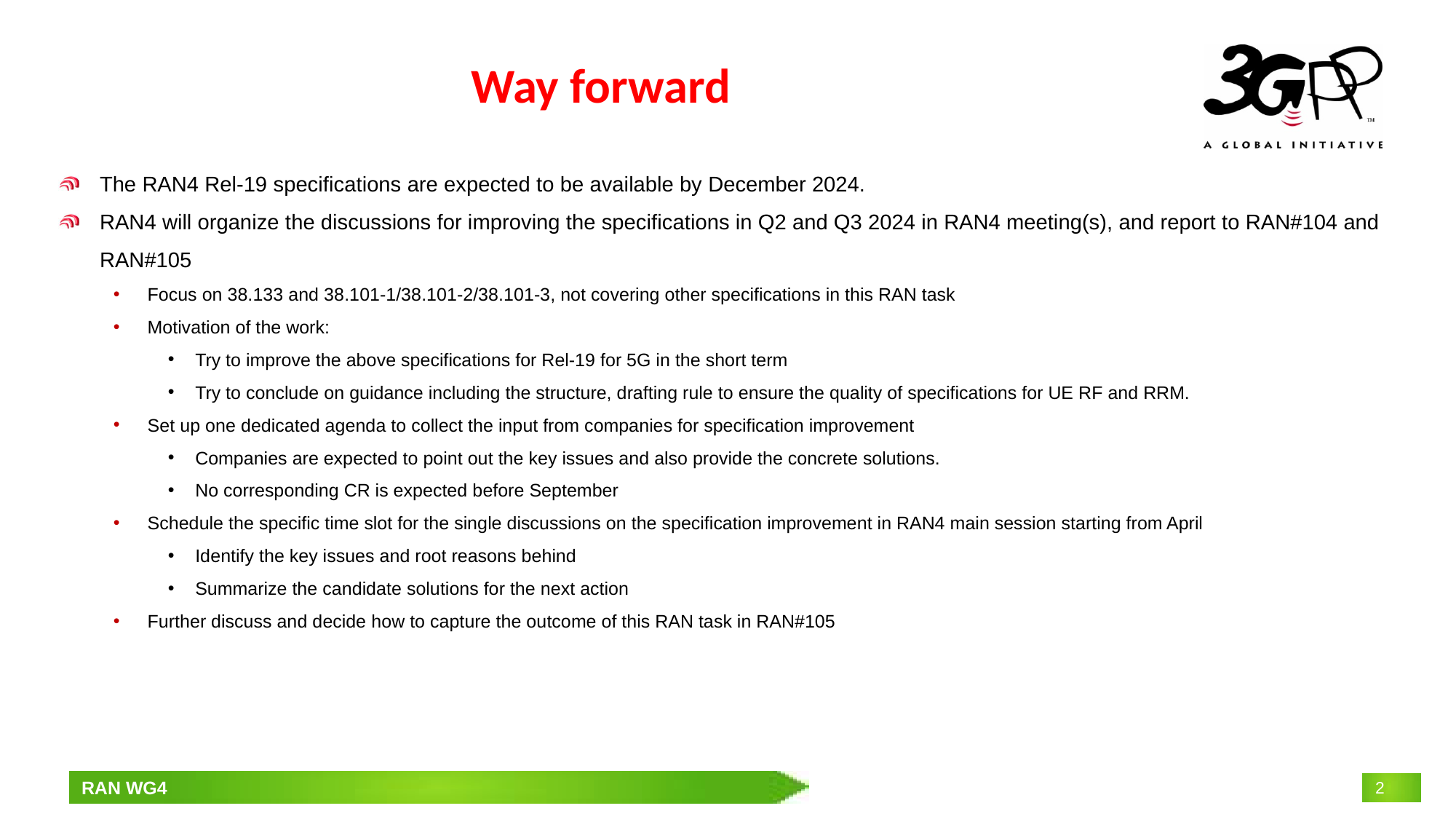

# Way forward
The RAN4 Rel-19 specifications are expected to be available by December 2024.
RAN4 will organize the discussions for improving the specifications in Q2 and Q3 2024 in RAN4 meeting(s), and report to RAN#104 and RAN#105
Focus on 38.133 and 38.101-1/38.101-2/38.101-3, not covering other specifications in this RAN task
Motivation of the work:
Try to improve the above specifications for Rel-19 for 5G in the short term
Try to conclude on guidance including the structure, drafting rule to ensure the quality of specifications for UE RF and RRM.
Set up one dedicated agenda to collect the input from companies for specification improvement
Companies are expected to point out the key issues and also provide the concrete solutions.
No corresponding CR is expected before September
Schedule the specific time slot for the single discussions on the specification improvement in RAN4 main session starting from April
Identify the key issues and root reasons behind
Summarize the candidate solutions for the next action
Further discuss and decide how to capture the outcome of this RAN task in RAN#105